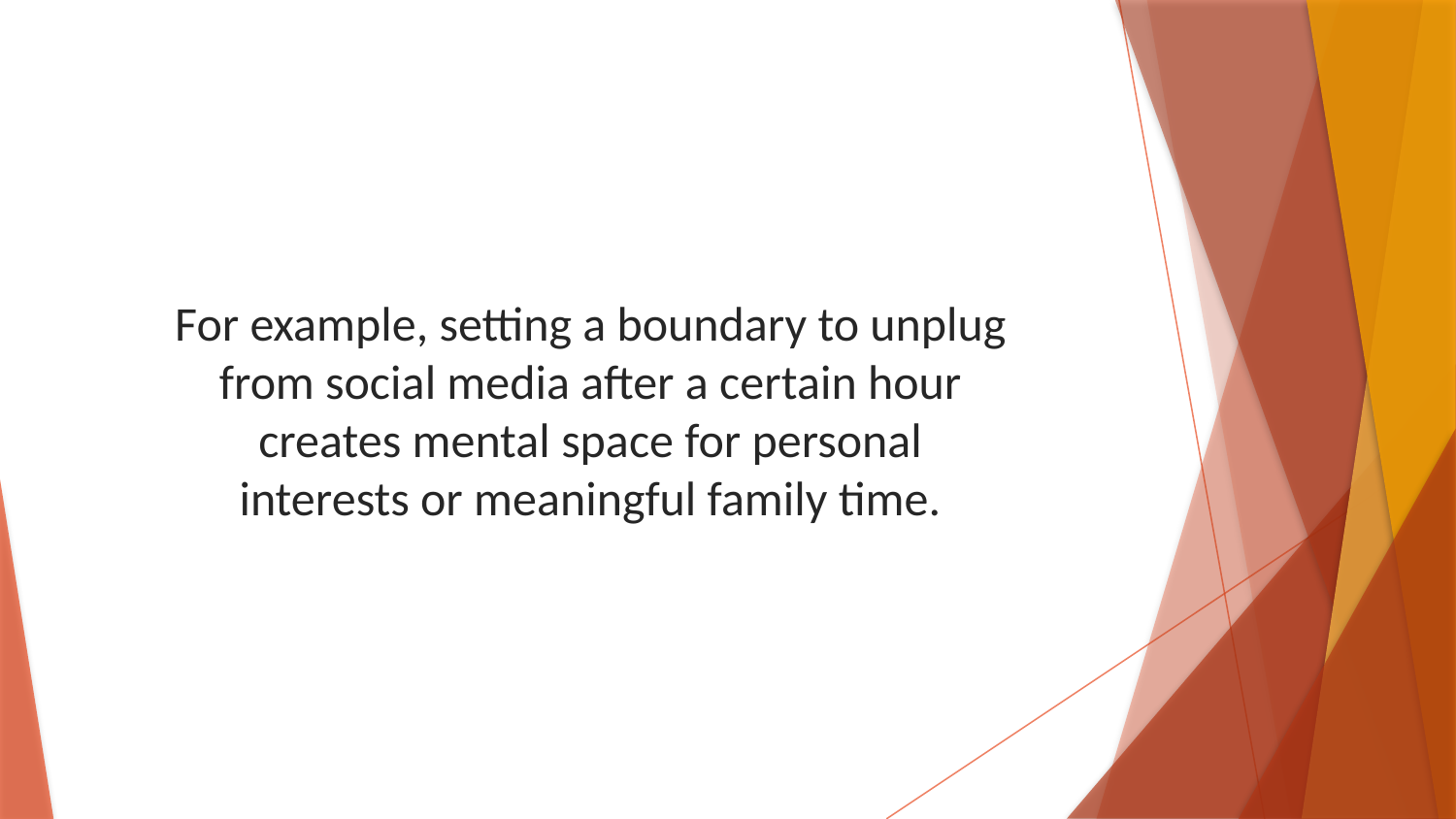

For example, setting a boundary to unplug from social media after a certain hour creates mental space for personal interests or meaningful family time.